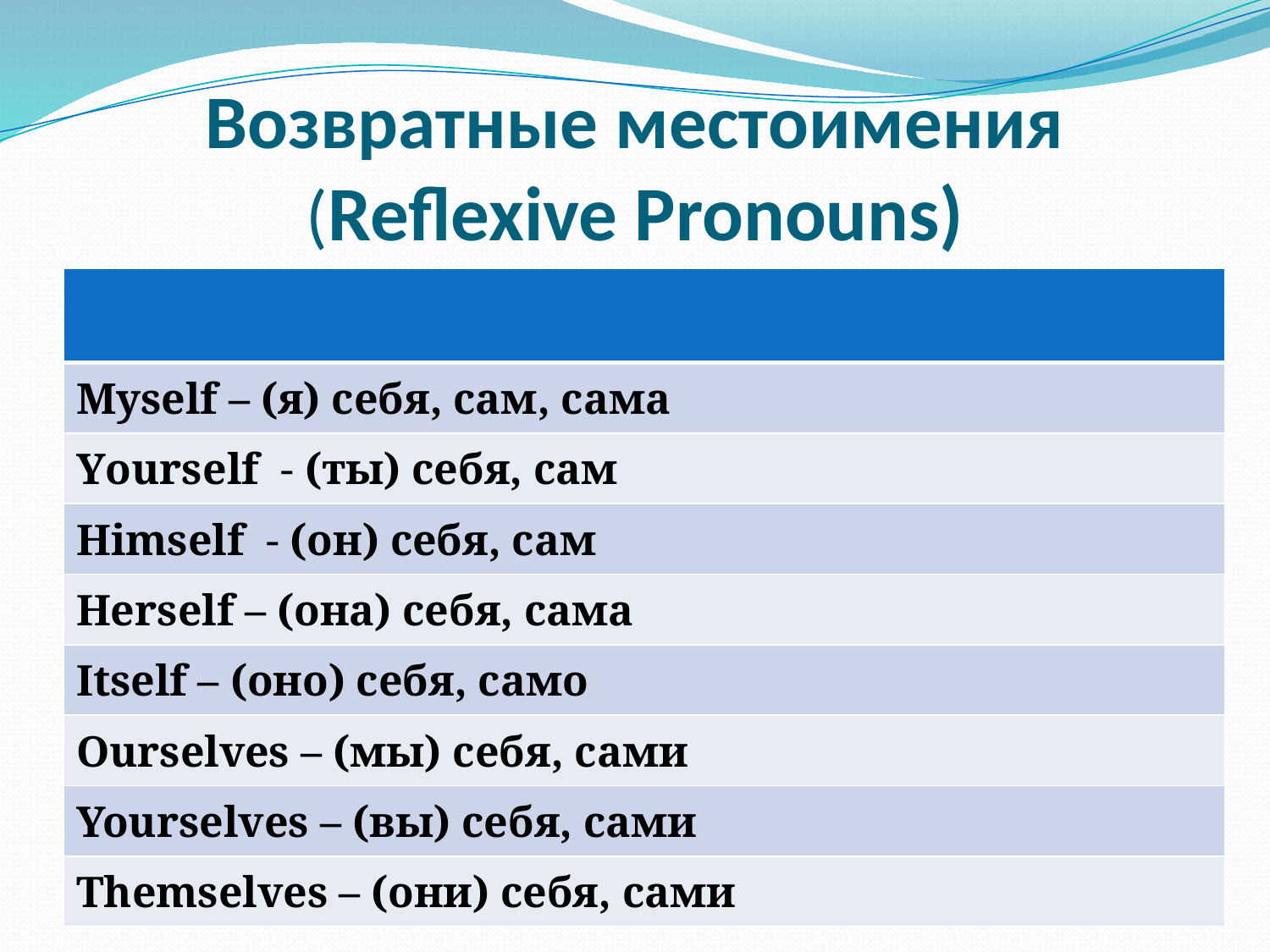

# Возвратные местоимения (Reflexive Pronouns)
|  |
| --- |
| Myself – (я) себя, сам, сама |
| Yourself  - (ты) себя, сам |
| Himself  - (он) себя, сам |
| Herself – (она) себя, сама |
| Itself – (оно) себя, само |
| Ourselves – (мы) себя, сами |
| Yourselves – (вы) себя, сами |
| Themselves – (они) себя, сами |